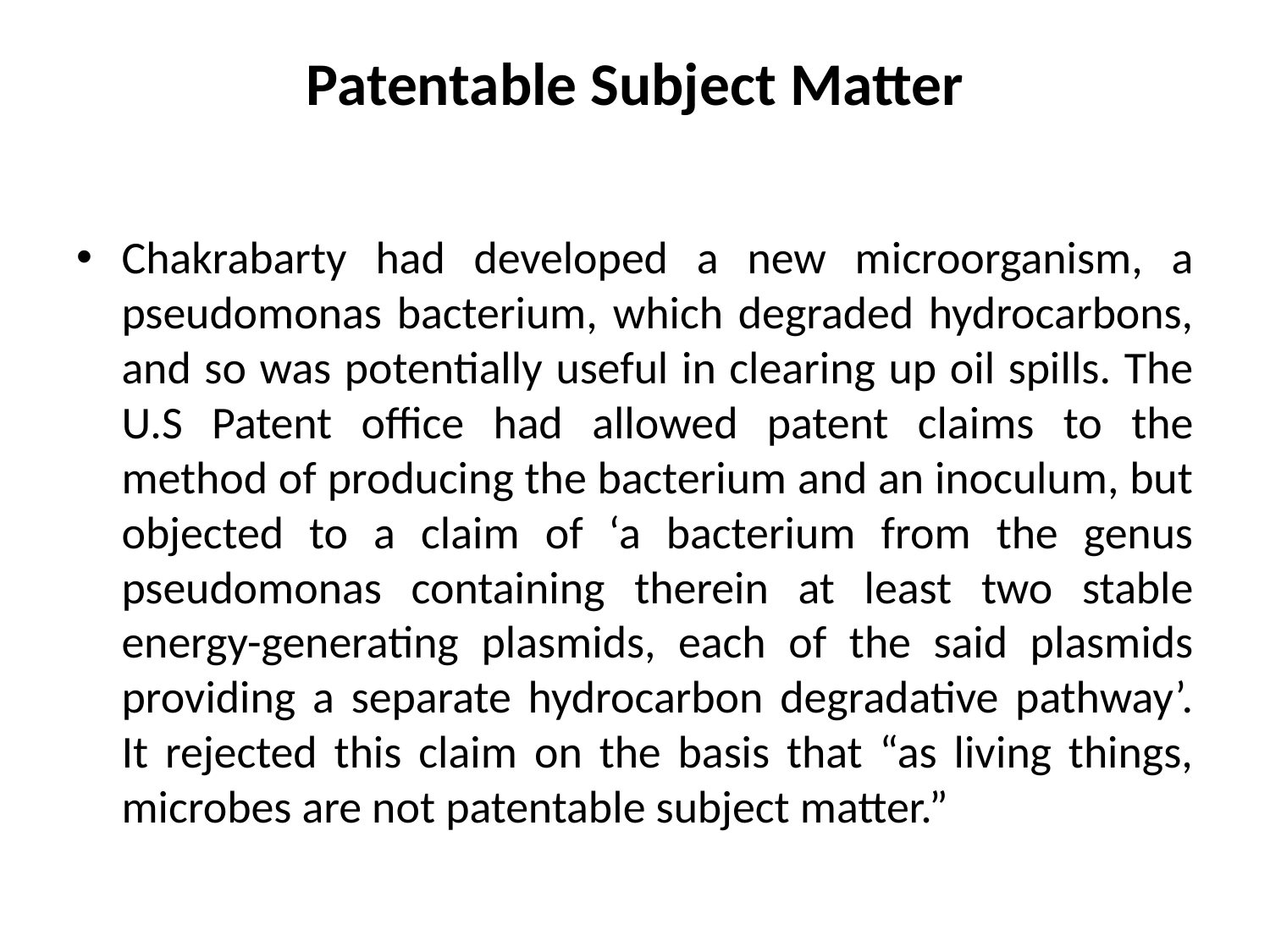

# Patentable Subject Matter
Chakrabarty had developed a new microorganism, a pseudomonas bacterium, which degraded hydrocarbons, and so was potentially useful in clearing up oil spills. The U.S Patent office had allowed patent claims to the method of producing the bacterium and an inoculum, but objected to a claim of ‘a bacterium from the genus pseudomonas containing therein at least two stable energy-generating plasmids, each of the said plasmids providing a separate hydrocarbon degradative pathway’. It rejected this claim on the basis that “as living things, microbes are not patentable subject matter.”